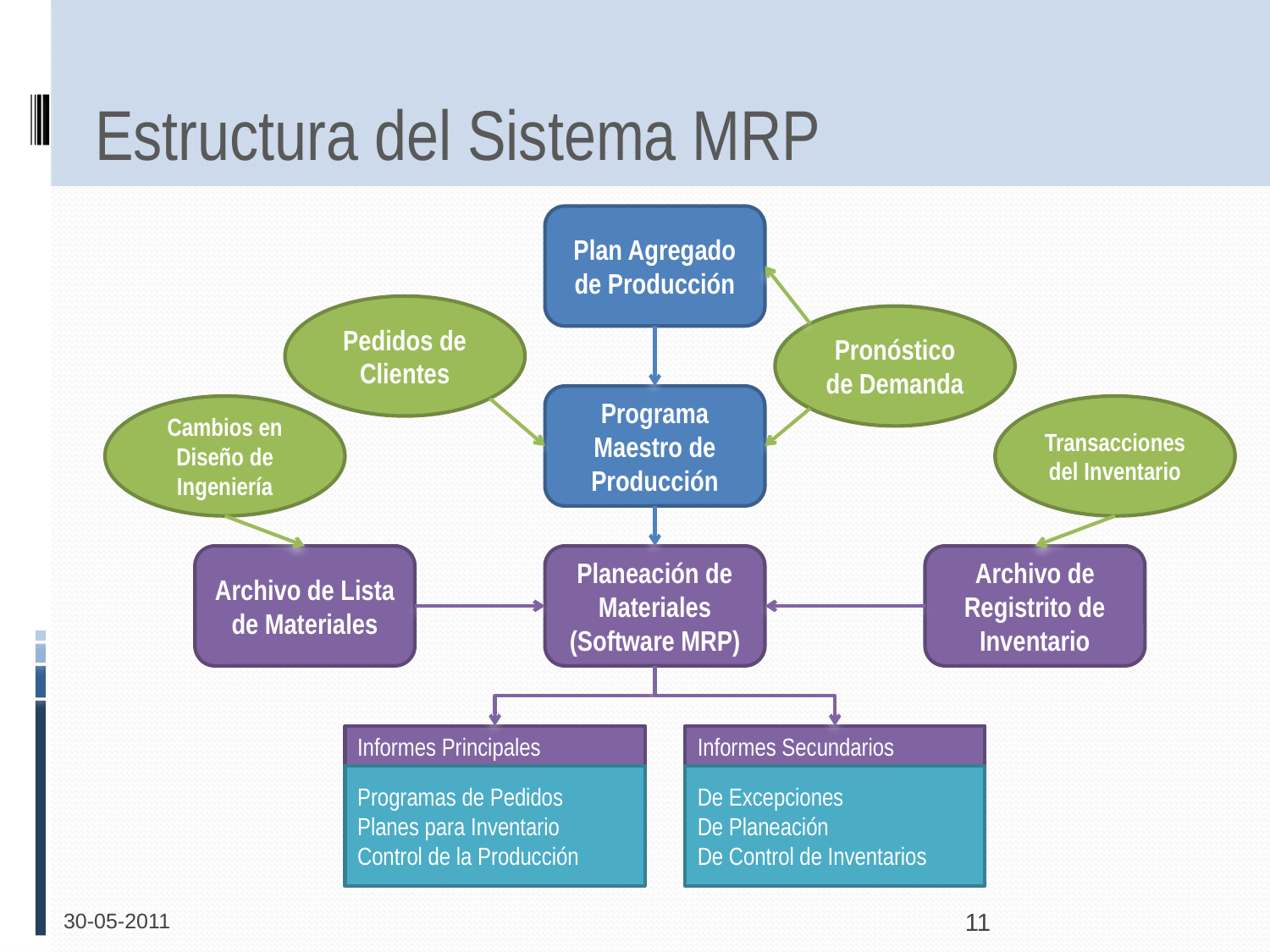

# Estructura del Sistema MRP
Plan Agregado de Producción
Pedidos de Clientes
Pronóstico de Demanda
Programa Maestro de Producción
Cambios en Diseño de Ingeniería
Transacciones del Inventario
Archivo de Lista de Materiales
Planeación de Materiales
(Software MRP)
Archivo de Registrito de Inventario
Informes Principales
Informes Secundarios
Programas de Pedidos
Planes para Inventario
Control de la Producción
De Excepciones
De Planeación
De Control de Inventarios
30-05-2011
11